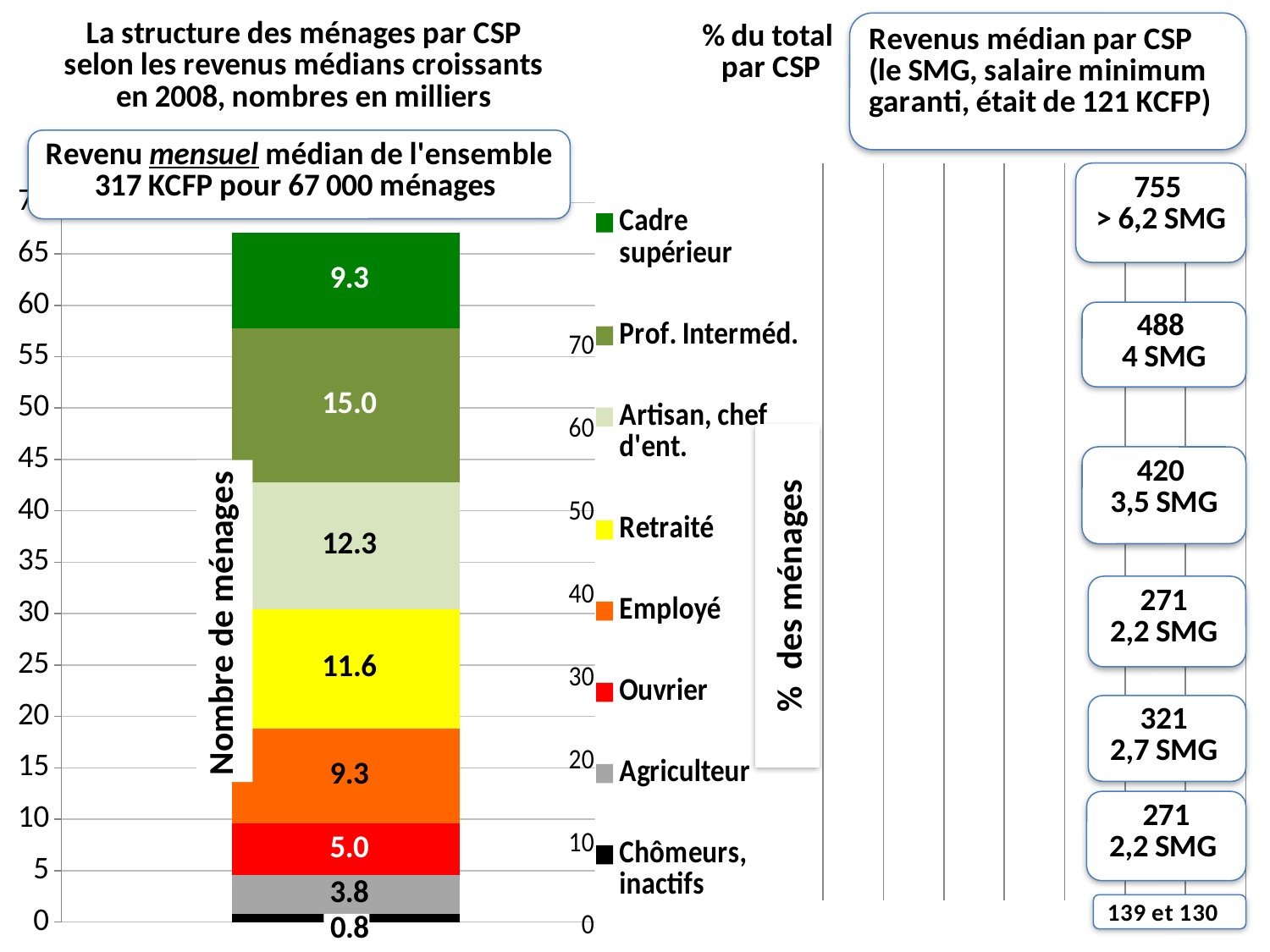

### Chart: La structure des ménages par CSP selon les revenus médians croissants en 2008, nombres en milliers

| Category | Chômeurs, inactifs | Agriculteur | Ouvrier | Employé | Retraité | Artisan, chef d'ent. | Prof. Interméd. | Cadre supérieur |
|---|---|---|---|---|---|---|---|---|
| Ménages | 0.761 | 3.829 | 4.984 | 9.287 | 11.591 | 12.34 | 14.98 | 9.267 |

[unsupported chart]

### Chart: La structure des ménages par CSP selon les revenus croissants en 2008, nombres en milliers

| Category | Chômeurs, inactifs | Agriculteur | Ouvrier | Employé | Retraité | Artisan, chef d'ent. | Prof. Interméd. | Cadre supérieur |
|---|---|---|---|---|---|---|---|---|
| Ménages | 0.761 | 3.829 | 4.984 | 9.287 | 11.591 | 12.34 | 14.98 | 9.267 |
%  des ménages